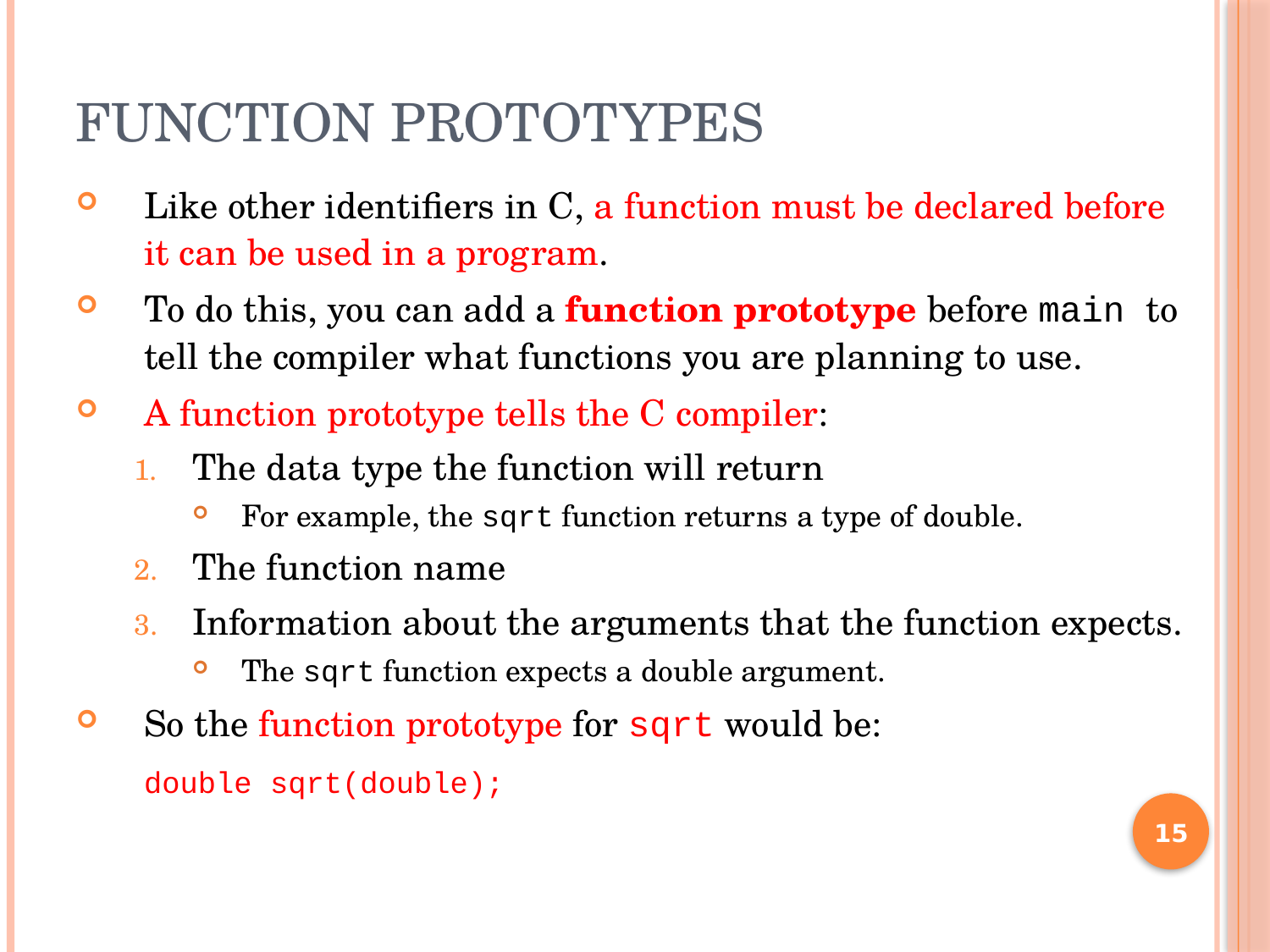

# Function Prototypes
Like other identifiers in C, a function must be declared before it can be used in a program.
To do this, you can add a function prototype before main to tell the compiler what functions you are planning to use.
A function prototype tells the C compiler:
The data type the function will return
For example, the sqrt function returns a type of double.
The function name
Information about the arguments that the function expects.
The sqrt function expects a double argument.
So the function prototype for sqrt would be:
	double sqrt(double);
15